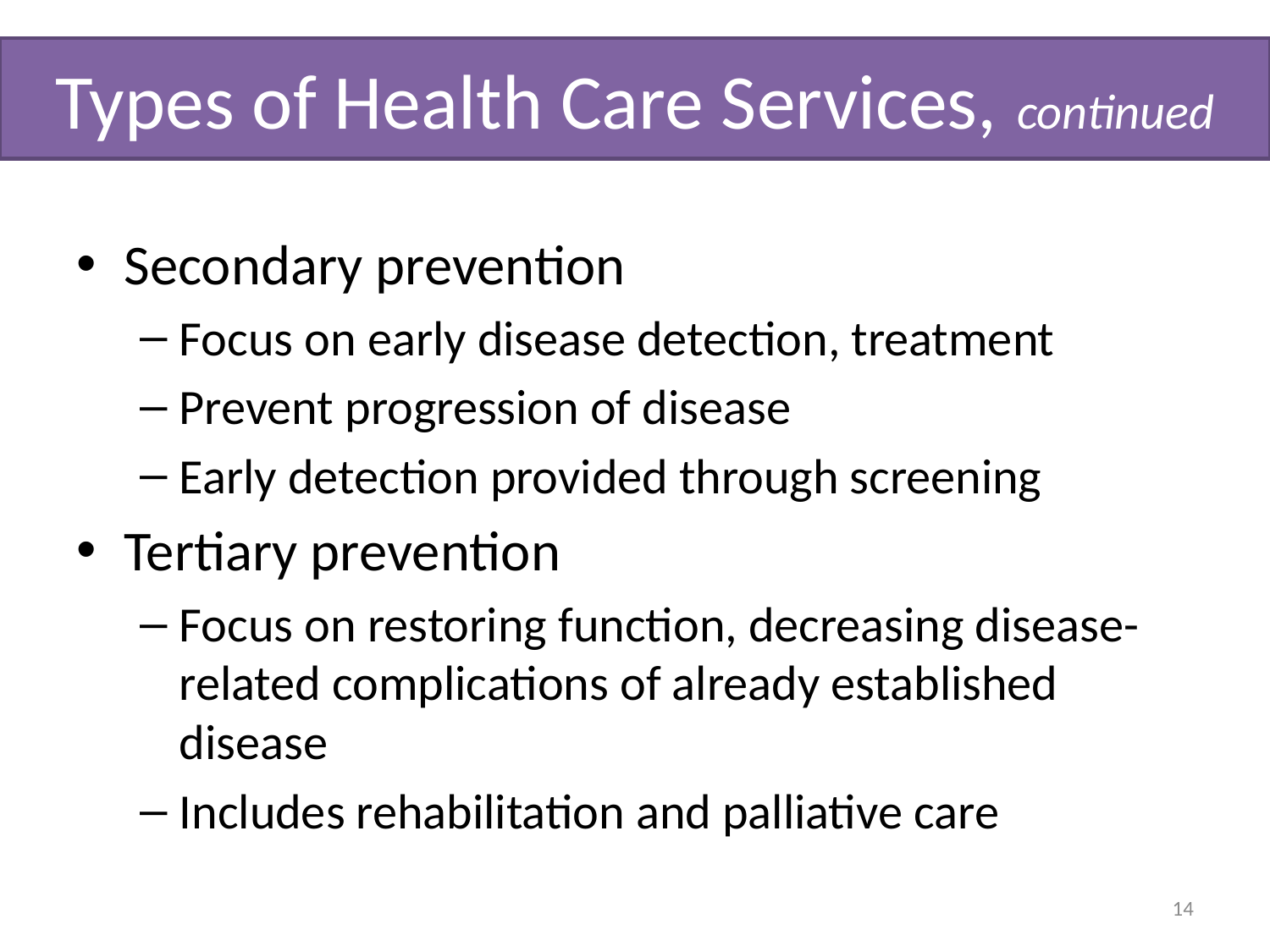

Secondary prevention
Focus on early disease detection, treatment
Prevent progression of disease
Early detection provided through screening
Tertiary prevention
Focus on restoring function, decreasing disease-related complications of already established disease
Includes rehabilitation and palliative care

Types of Health Care Services, continued
14